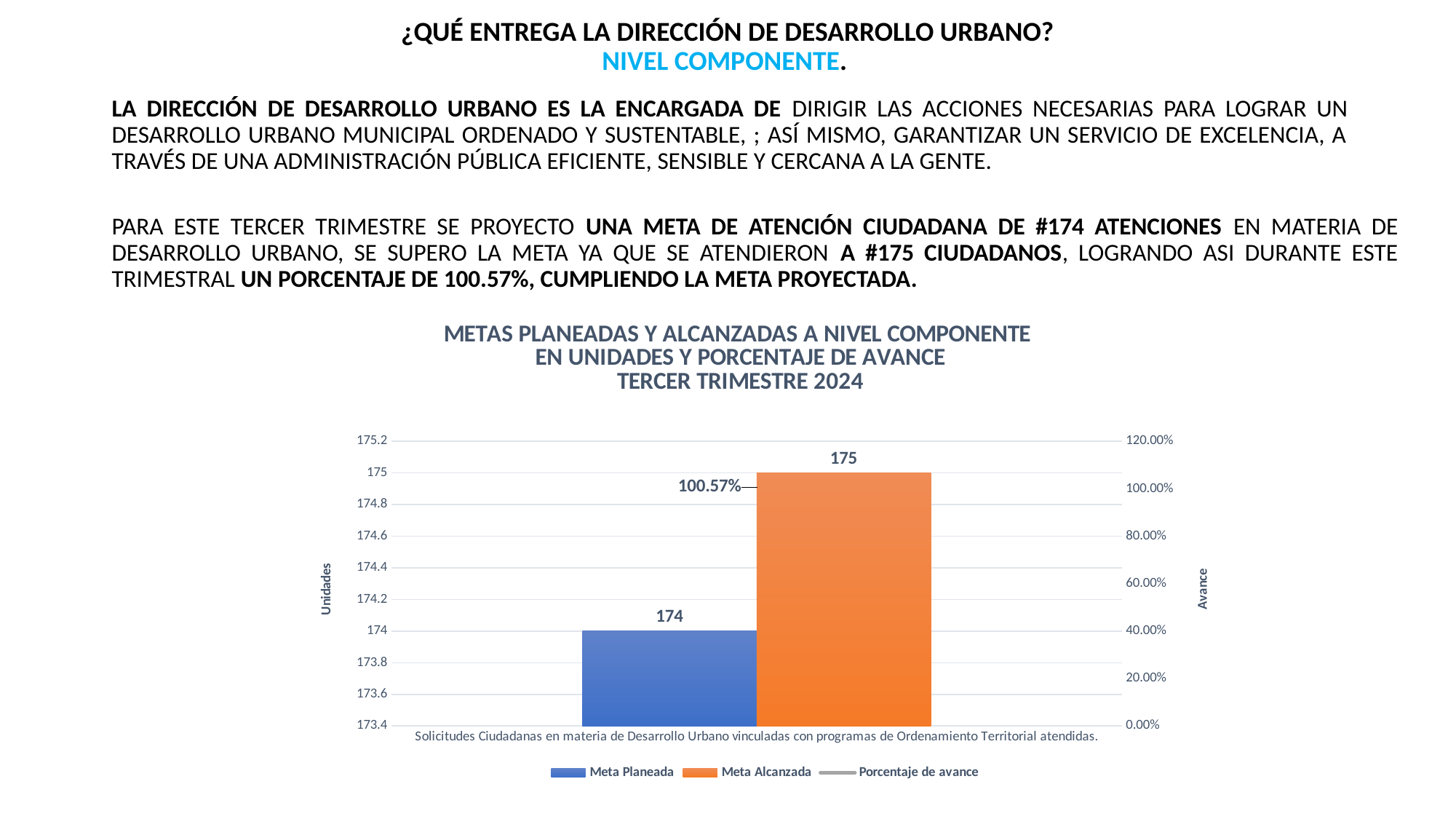

¿QUÉ ENTREGA LA DIRECCIÓN DE DESARROLLO URBANO? NIVEL COMPONENTE.
LA DIRECCIÓN DE DESARROLLO URBANO ES LA ENCARGADA DE DIRIGIR LAS ACCIONES NECESARIAS PARA LOGRAR UN DESARROLLO URBANO MUNICIPAL ORDENADO Y SUSTENTABLE, ; ASÍ MISMO, GARANTIZAR UN SERVICIO DE EXCELENCIA, A TRAVÉS DE UNA ADMINISTRACIÓN PÚBLICA EFICIENTE, SENSIBLE Y CERCANA A LA GENTE.
PARA ESTE TERCER TRIMESTRE SE PROYECTO UNA META DE ATENCIÓN CIUDADANA DE #174 ATENCIONES EN MATERIA DE DESARROLLO URBANO, SE SUPERO LA META YA QUE SE ATENDIERON A #175 CIUDADANOS, LOGRANDO ASI DURANTE ESTE TRIMESTRAL UN PORCENTAJE DE 100.57%, CUMPLIENDO LA META PROYECTADA.

### Chart: METAS PLANEADAS Y ALCANZADAS A NIVEL COMPONENTE
EN UNIDADES Y PORCENTAJE DE AVANCE
TERCER TRIMESTRE 2024

| Category | Meta Planeada | Meta Alcanzada |  |
|---|---|---|---|
| Solicitudes Ciudadanas en materia de Desarrollo Urbano vinculadas con programas de Ordenamiento Territorial atendidas. | 174.0 | 175.0 | 1.0057471264367817 |